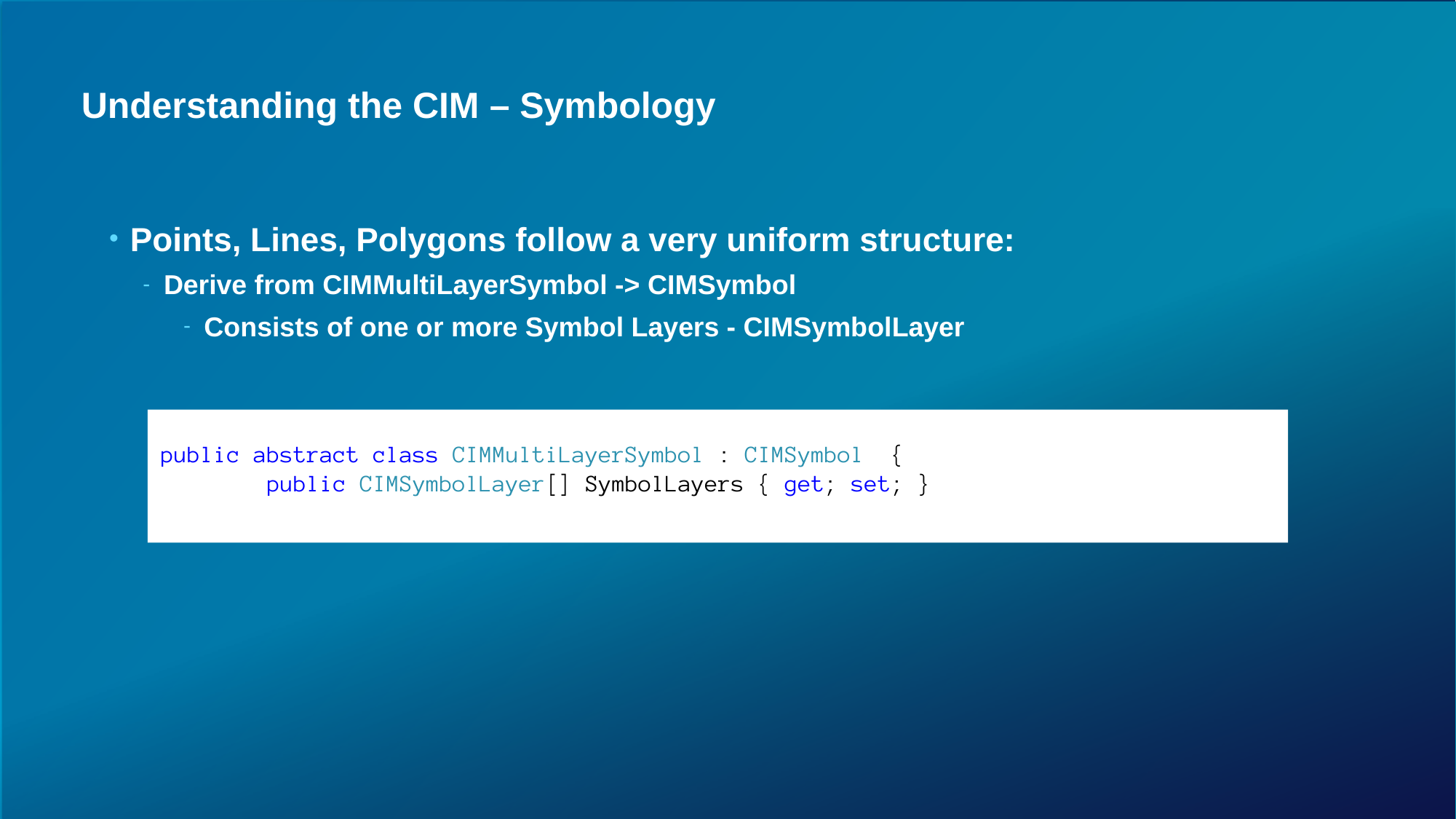

# Understanding the CIM – Symbology

Points, Lines, Polygons follow a very uniform structure:
Derive from CIMMultiLayerSymbol -> CIMSymbol
Consists of one or more Symbol Layers - CIMSymbolLayer

 public abstract class CIMMultiLayerSymbol : CIMSymbol  {
         public CIMSymbolLayer[] SymbolLayers { get; set; }